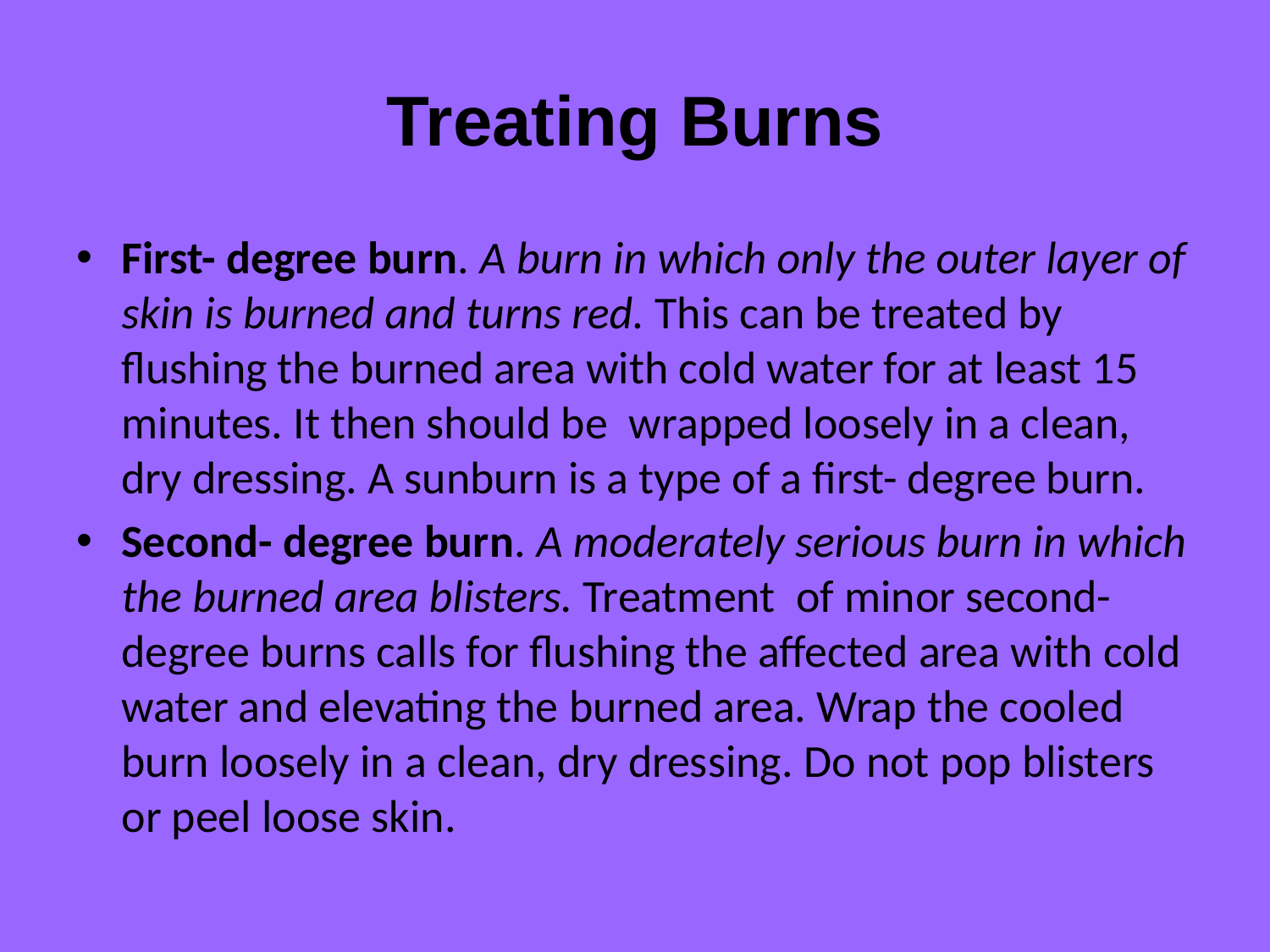

# Treating Burns
First- degree burn. A burn in which only the outer layer of skin is burned and turns red. This can be treated by flushing the burned area with cold water for at least 15 minutes. It then should be  wrapped loosely in a clean, dry dressing. A sunburn is a type of a first- degree burn.
Second- degree burn. A moderately serious burn in which the burned area blisters. Treatment  of minor second-degree burns calls for flushing the affected area with cold water and elevating the burned area. Wrap the cooled burn loosely in a clean, dry dressing. Do not pop blisters or peel loose skin.